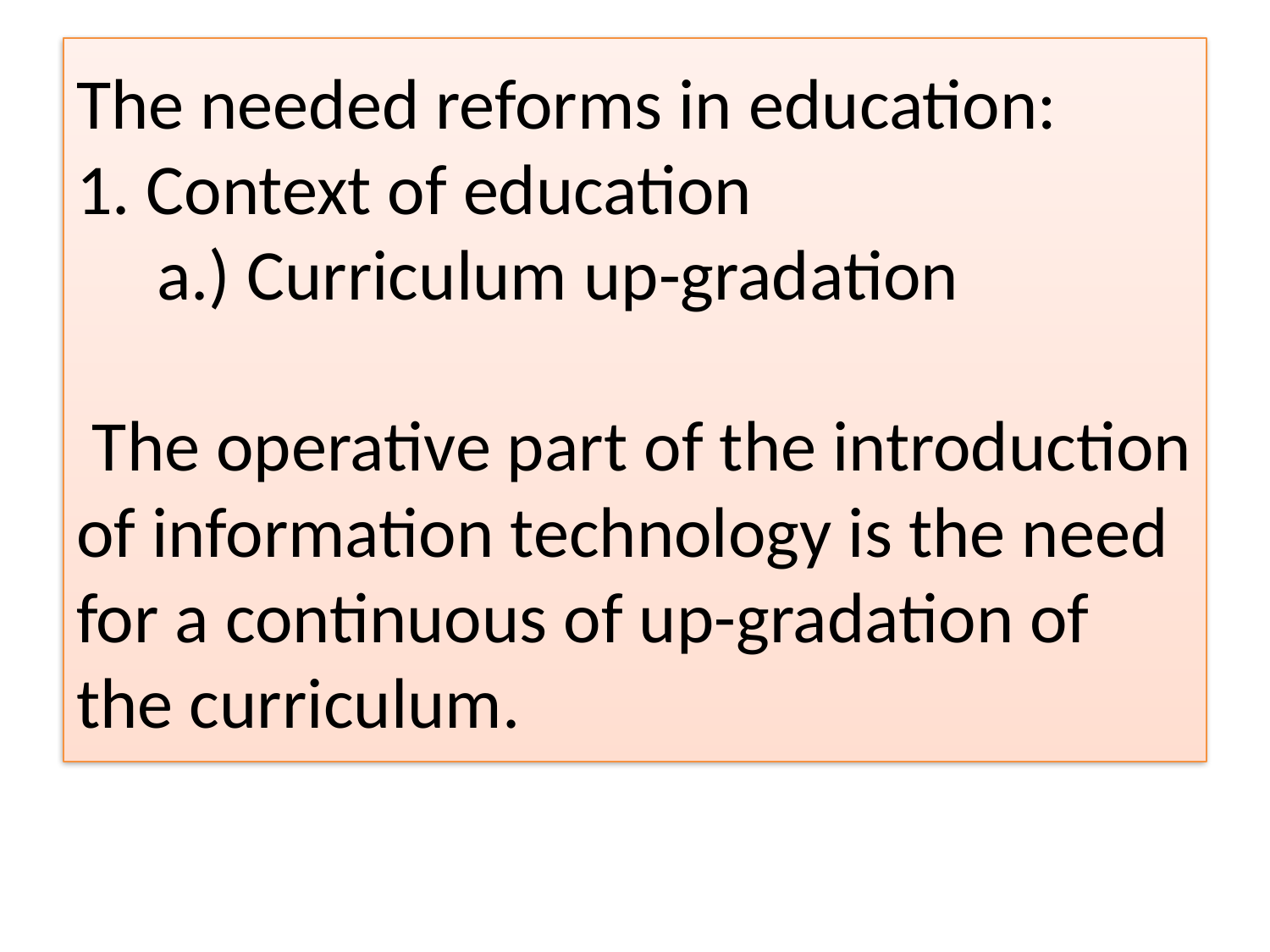

# The needed reforms in education: 1. Context of education a.) Curriculum up-gradation The operative part of the introduction of information technology is the need for a continuous of up-gradation of the curriculum.